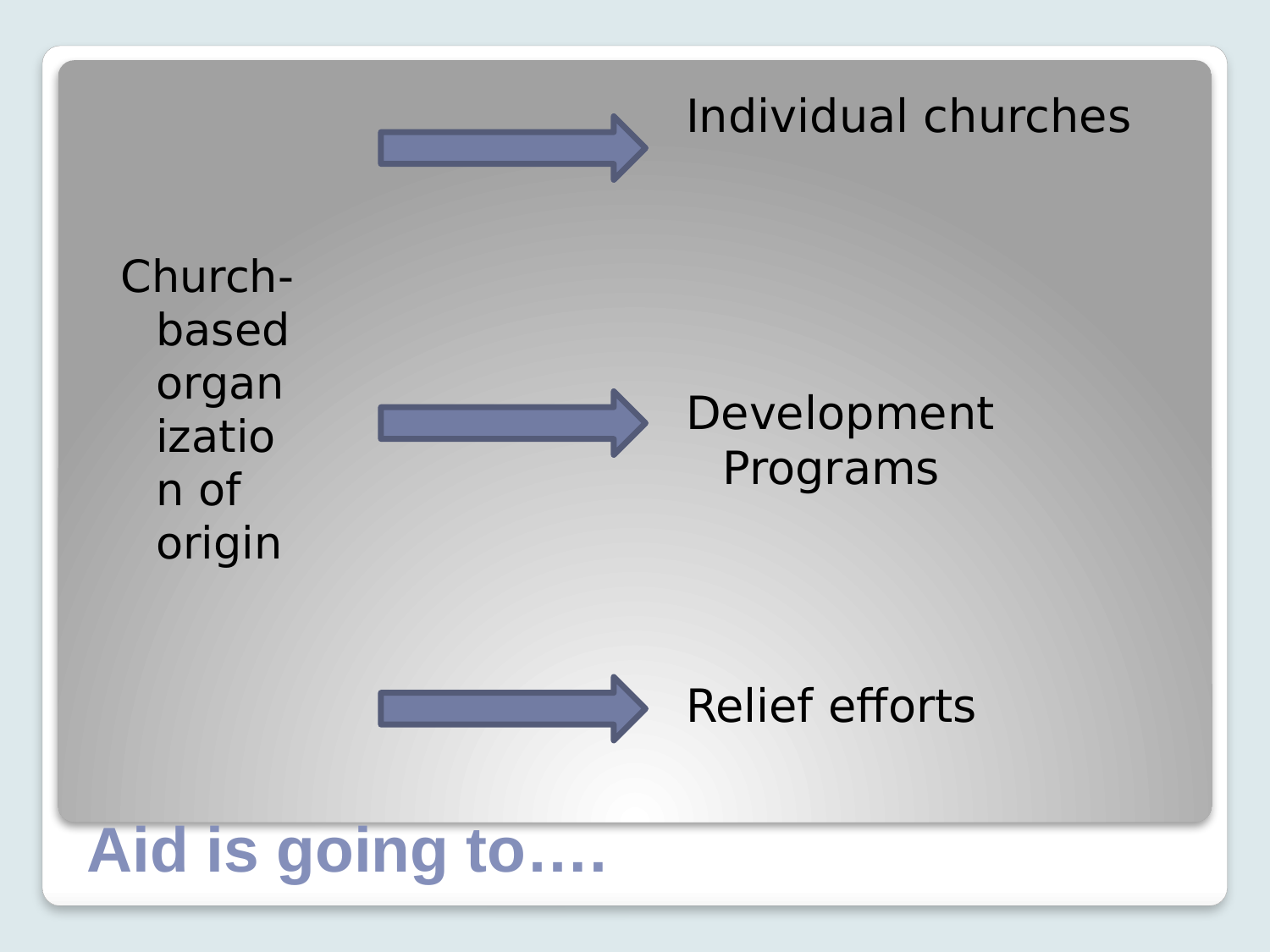

Individual churches

Development Programs

Relief efforts

Church-based organization of origin

# Aid is going to….